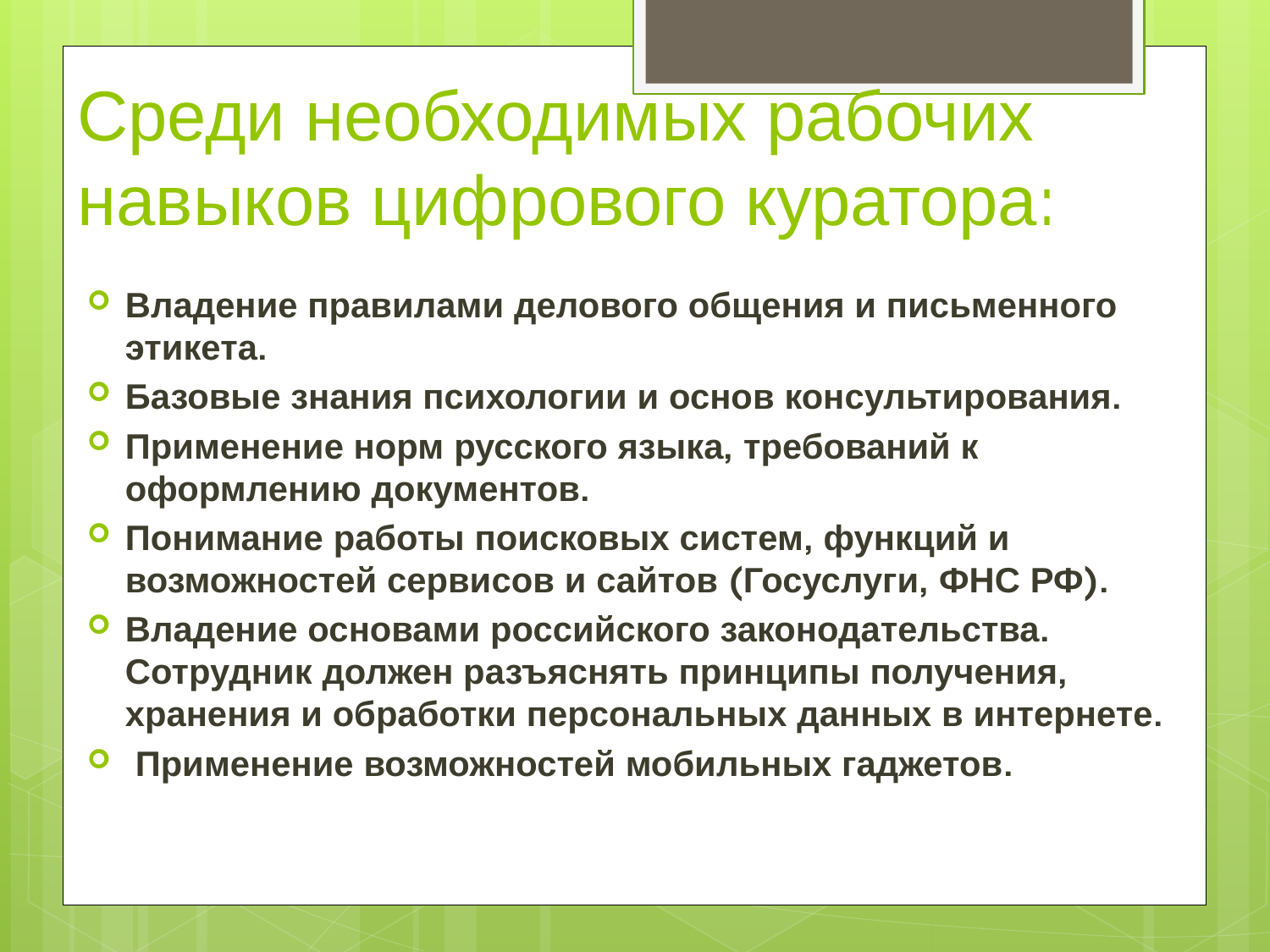

# Среди необходимых рабочих навыков цифрового куратора:
Владение правилами делового общения и письменного этикета.
Базовые знания психологии и основ консультирования.
Применение норм русского языка, требований к оформлению документов.
Понимание работы поисковых систем, функций и возможностей сервисов и сайтов (Госуслуги, ФНС РФ).
Владение основами российского законодательства. Сотрудник должен разъяснять принципы получения, хранения и обработки персональных данных в интернете.
 Применение возможностей мобильных гаджетов.